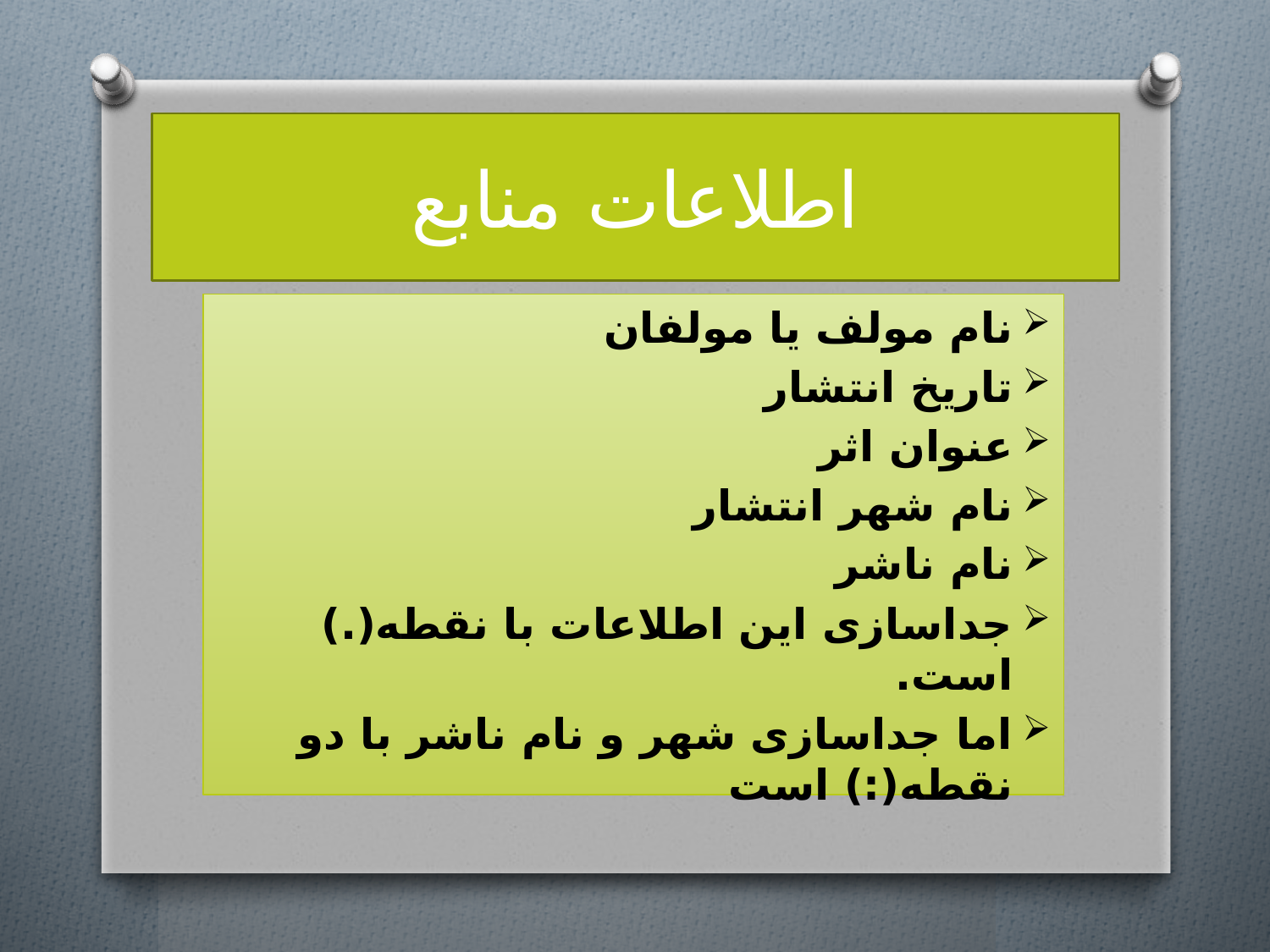

# اطلاعات منابع
نام مولف یا مولفان
تاریخ انتشار
عنوان اثر
نام شهر انتشار
نام ناشر
جداسازی این اطلاعات با نقطه(.) است.
اما جداسازی شهر و نام ناشر با دو نقطه(:) است